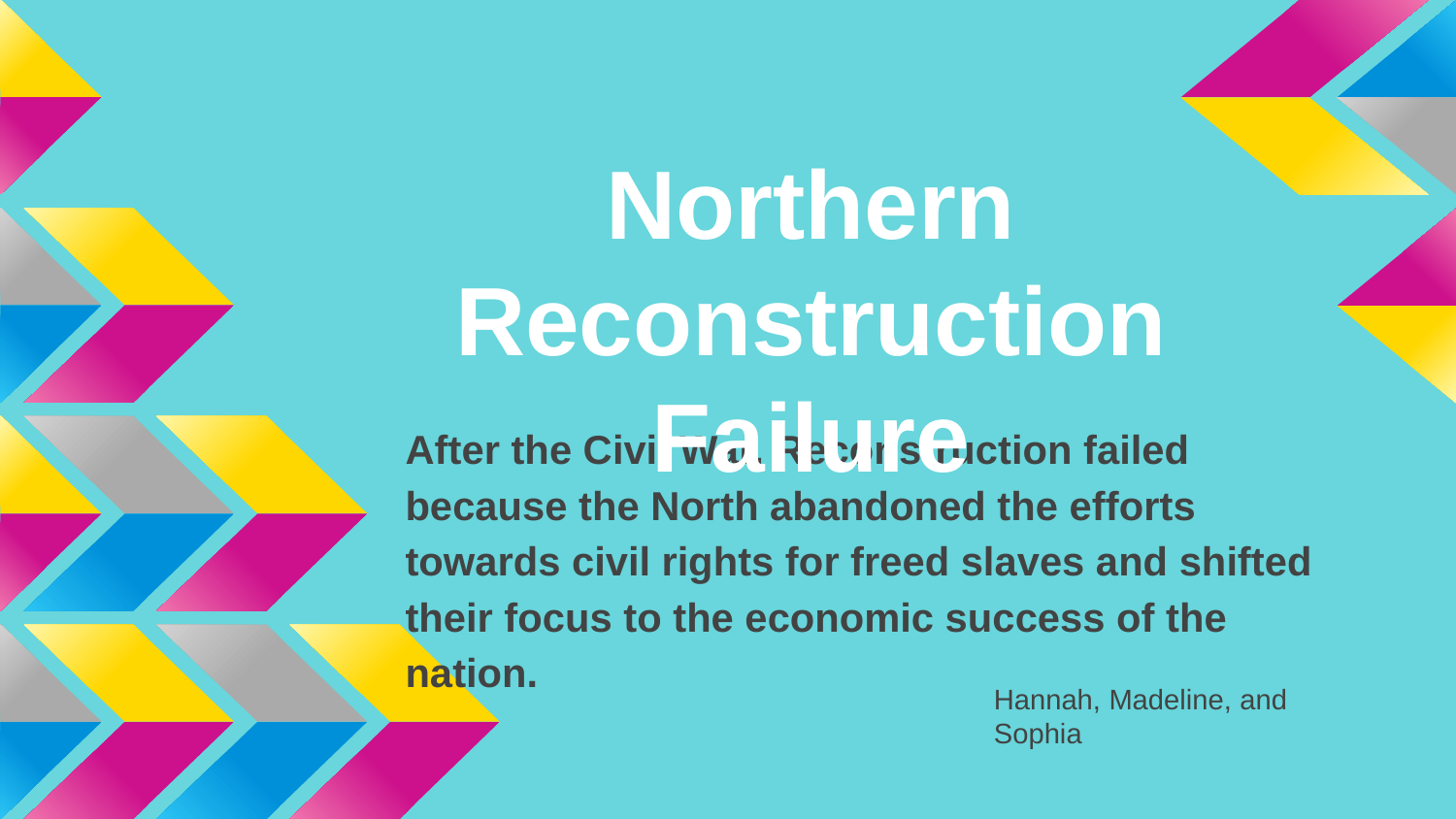

Northern Reconstruction Failure

After the Civil War, Reconstruction failed because the North abandoned the efforts towards civil rights for freed slaves and shifted their focus to the economic success of the nation.
Hannah, Madeline, and Sophia